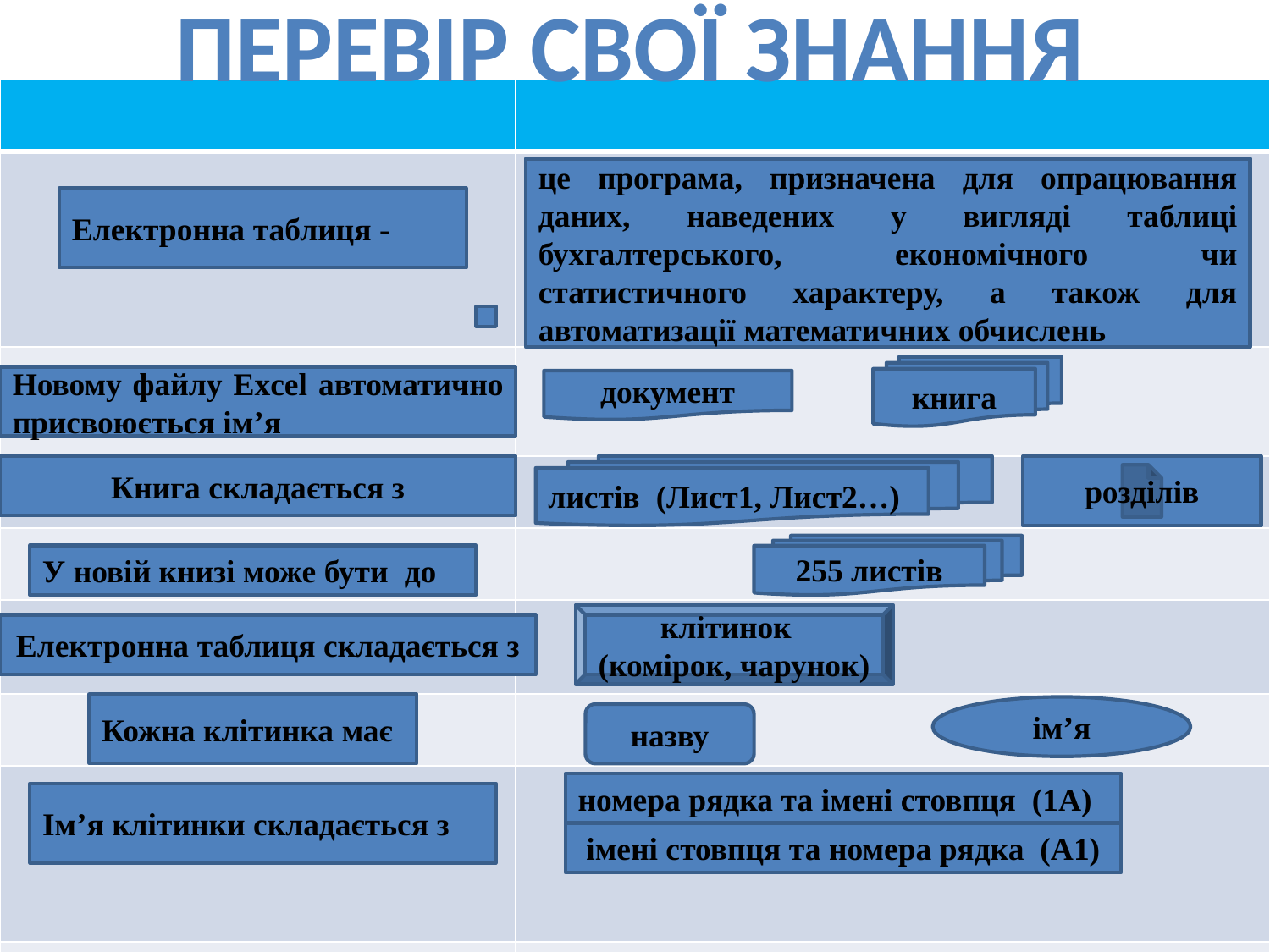

Перевір свої знання
|  |  |
| --- | --- |
|  |  |
|  |  |
|  |  |
|  |  |
|  |  |
|  |  |
|  |  |
|  |  |
|  |  |
це програма, призначена для опрацювання даних, наведених у вигляді таблиці бухгалтерського, економічного чи статистичного характеру, а також для автоматизації математичних обчислень
Електронна таблиця -

книга
Новому файлу Excel автоматично присвоюється ім’я
документ
Книга складається з
листів  (Лист1, Лист2…)
 розділів
255 листів
У новій книзі може бути  до
клітинок
(комірок, чарунок)
Електронна таблиця складається з
Кожна клітинка має
ім’я
назву

номера рядка та імені стовпця  (1А)

Ім’я клітинки складається з
імені стовпця та номера рядка  (А1)